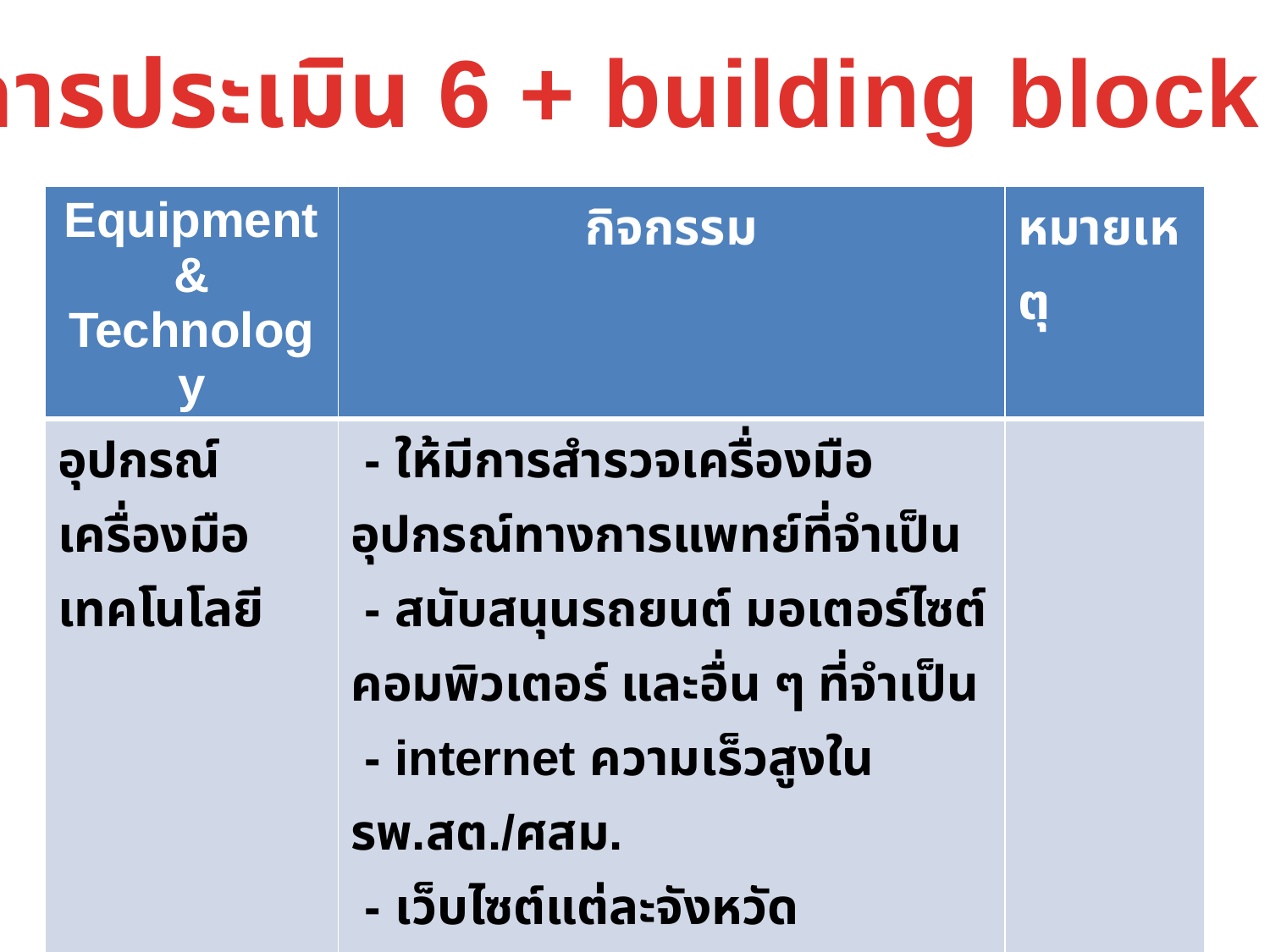

การประเมิน 6 + building block
| Equipment & Technology | กิจกรรม | หมายเหตุ |
| --- | --- | --- |
| อุปกรณ์เครื่องมือ เทคโนโลยี | - ให้มีการสำรวจเครื่องมือ อุปกรณ์ทางการแพทย์ที่จำเป็น - สนับสนุนรถยนต์ มอเตอร์ไซต์ คอมพิวเตอร์ และอื่น ๆ ที่จำเป็น - internet ความเร็วสูงใน รพ.สต./ศสม. - เว็บไซต์แต่ละจังหวัด Facebook กลุ่ม Line เขต จังหวัด อำเภอ |  |